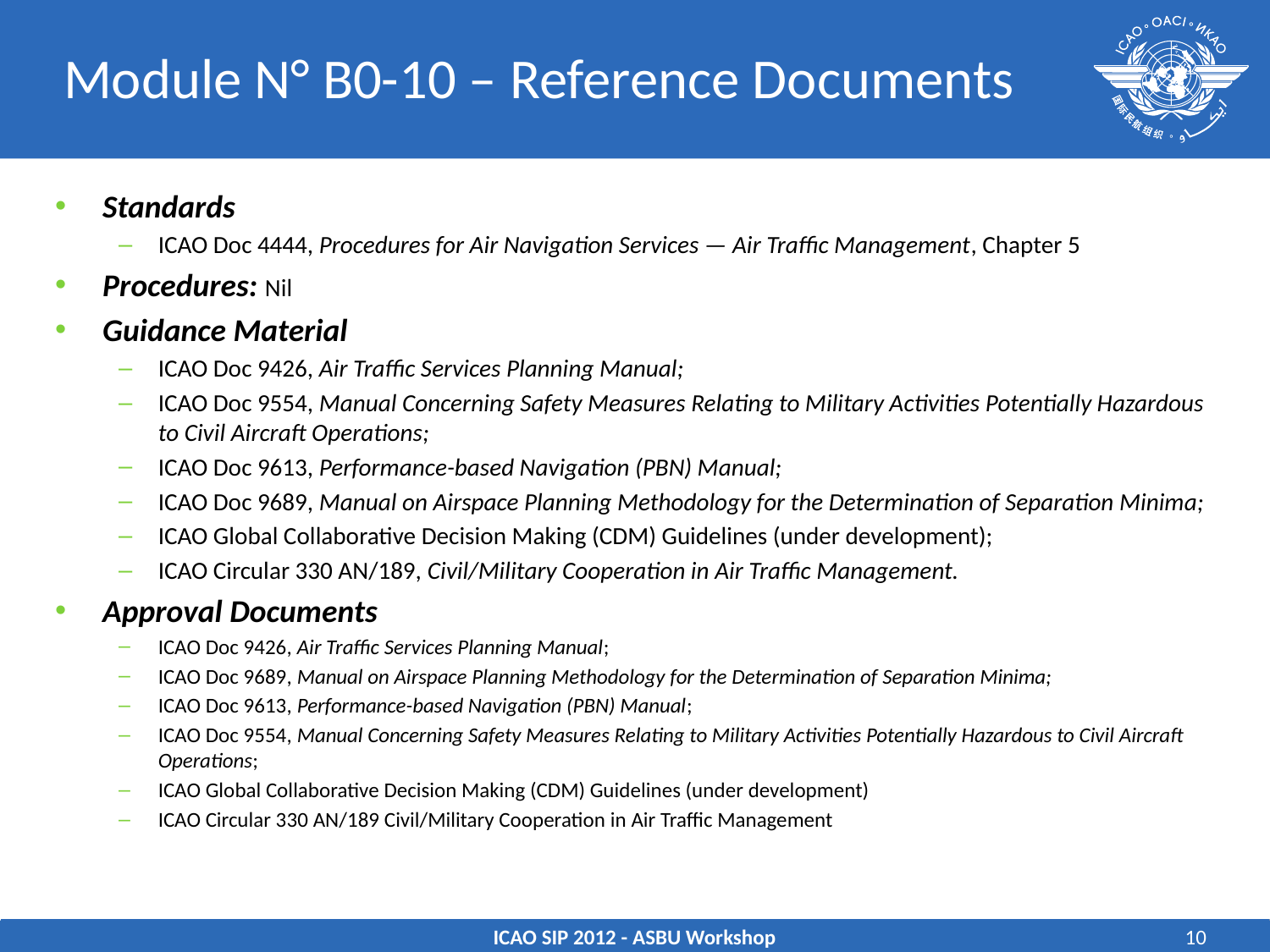

# Module N° B0-10 – Reference Documents
Standards
ICAO Doc 4444, Procedures for Air Navigation Services — Air Traffic Management, Chapter 5
Procedures: Nil
Guidance Material
ICAO Doc 9426, Air Traffic Services Planning Manual;
ICAO Doc 9554, Manual Concerning Safety Measures Relating to Military Activities Potentially Hazardous to Civil Aircraft Operations;
ICAO Doc 9613, Performance-based Navigation (PBN) Manual;
ICAO Doc 9689, Manual on Airspace Planning Methodology for the Determination of Separation Minima;
ICAO Global Collaborative Decision Making (CDM) Guidelines (under development);
ICAO Circular 330 AN/189, Civil/Military Cooperation in Air Traffic Management.
Approval Documents
ICAO Doc 9426, Air Traffic Services Planning Manual;
ICAO Doc 9689, Manual on Airspace Planning Methodology for the Determination of Separation Minima;
ICAO Doc 9613, Performance-based Navigation (PBN) Manual;
ICAO Doc 9554, Manual Concerning Safety Measures Relating to Military Activities Potentially Hazardous to Civil Aircraft Operations;
ICAO Global Collaborative Decision Making (CDM) Guidelines (under development)
ICAO Circular 330 AN/189 Civil/Military Cooperation in Air Traffic Management
ICAO SIP 2012 - ASBU Workshop
10